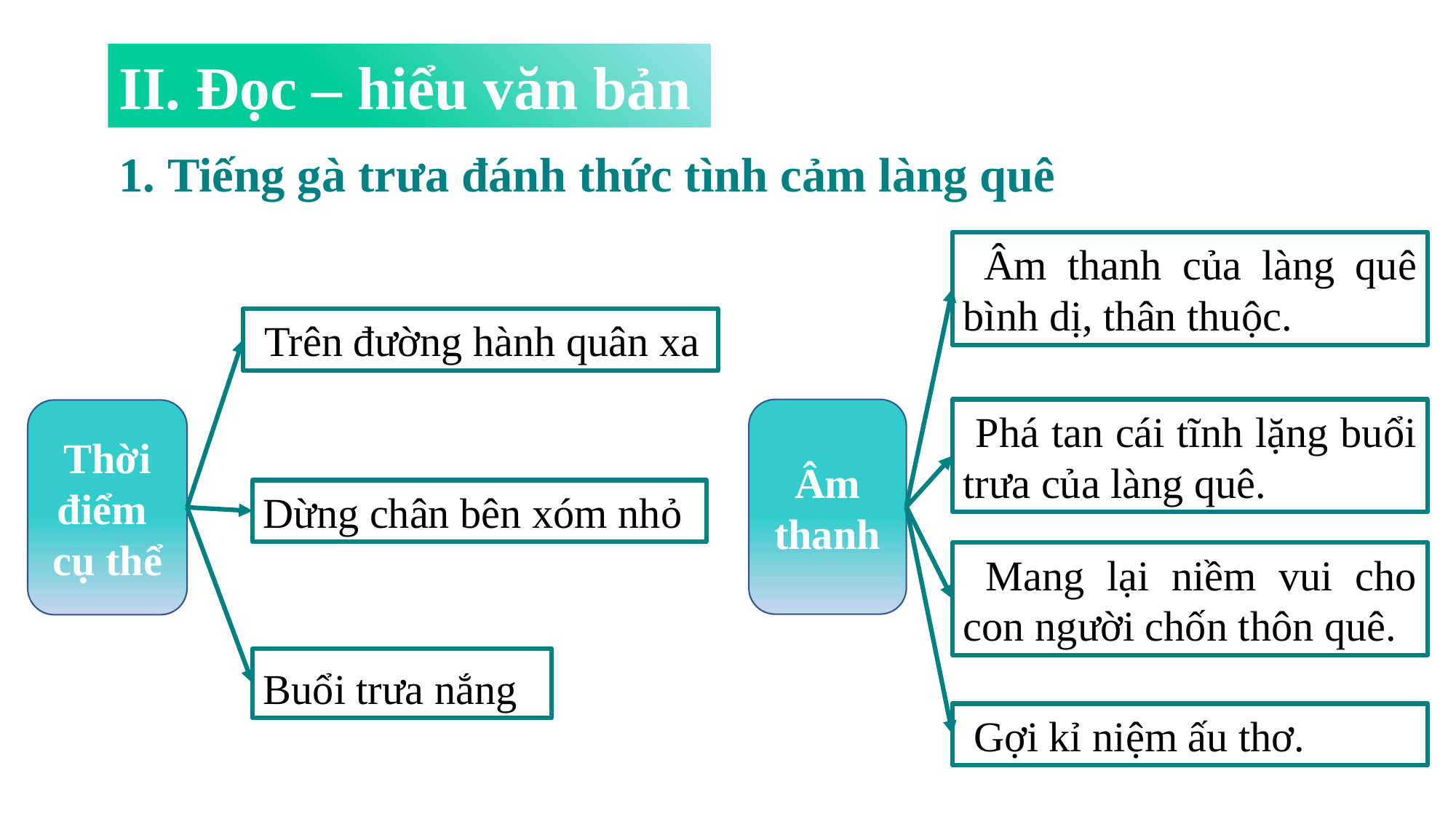

II. Đọc – hiểu văn bản
1. Tiếng gà trưa đánh thức tình cảm làng quê
 Âm thanh của làng quê bình dị, thân thuộc.
 Trên đường hành quân xa
Âm thanh
 Phá tan cái tĩnh lặng buổi trưa của làng quê.
Thời điểm
cụ thể
Dừng chân bên xóm nhỏ
 Mang lại niềm vui cho con người chốn thôn quê.
Buổi trưa nắng
 Gợi kỉ niệm ấu thơ.